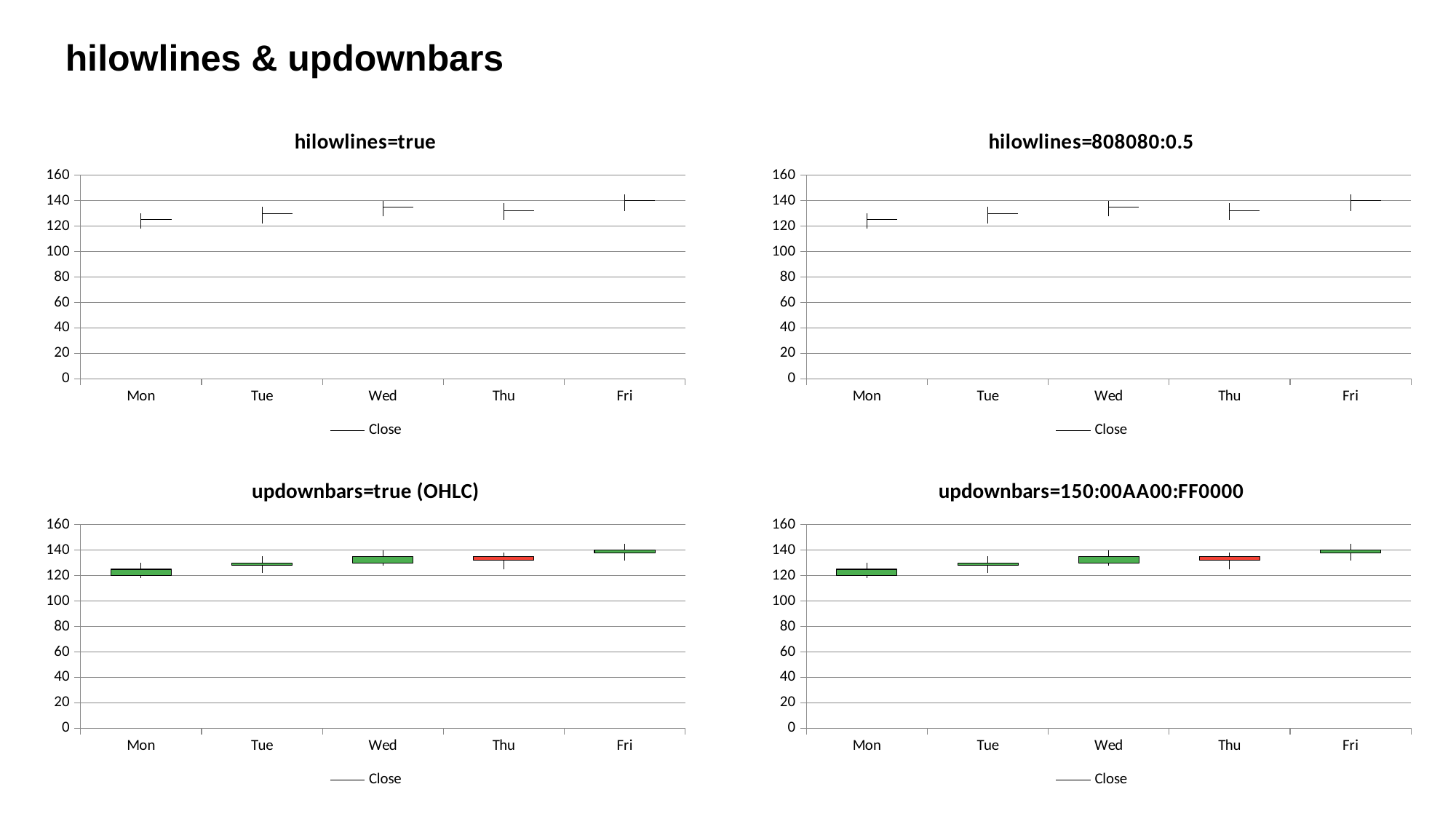

hilowlines & updownbars

[unsupported chart]

[unsupported chart]

[unsupported chart]

[unsupported chart]